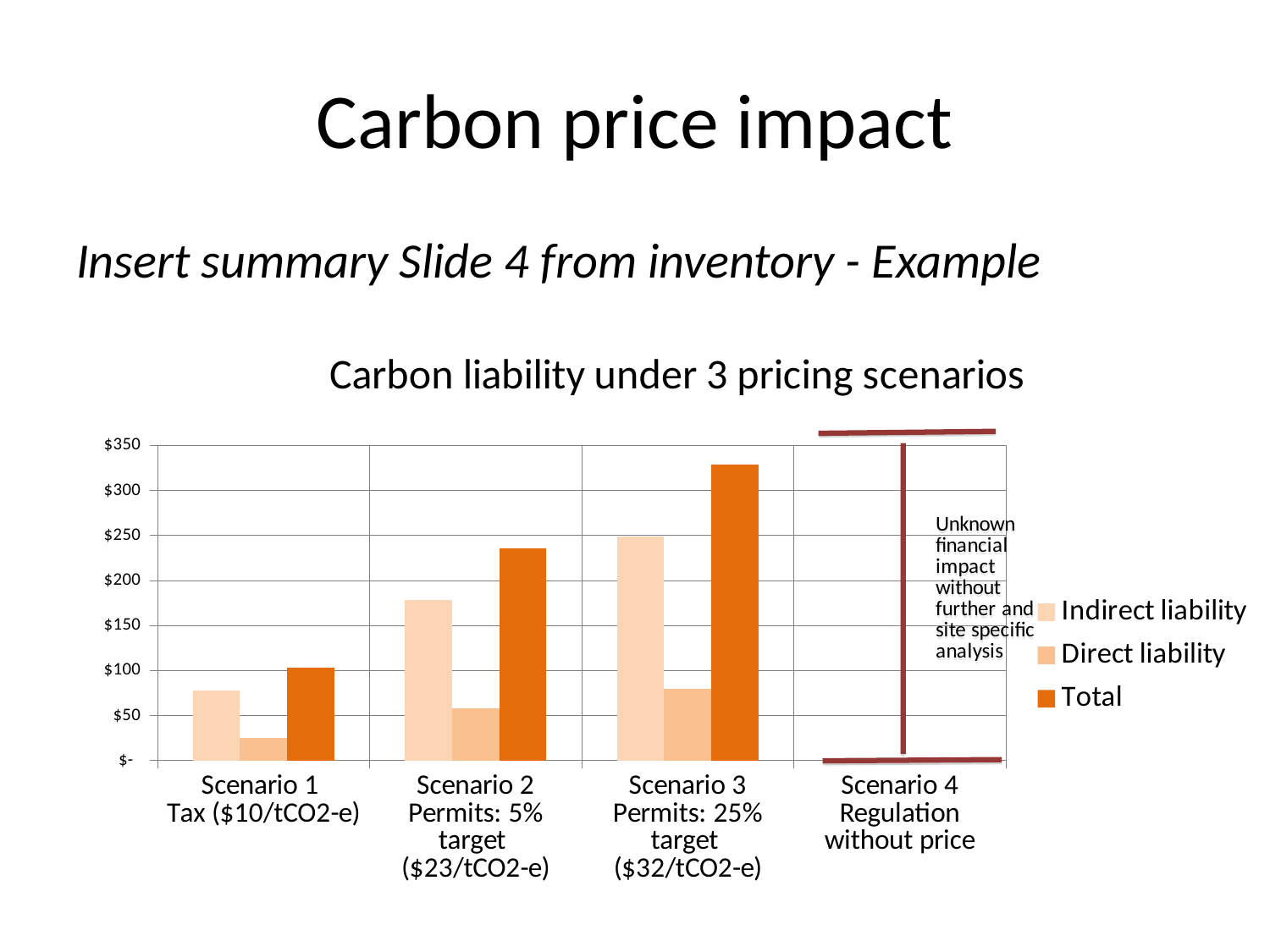

# Carbon price impact
Insert summary Slide 4 from inventory - Example

### Chart: Carbon liability under 3 pricing scenarios

| Category | Indirect liability | Direct liability | Total |
|---|---|---|---|
| Scenario 1
Tax ($10/tCO2-e) | 77.61 | 24.990000000000002 | 102.6 |
| Scenario 2
Permits: 5% target
($23/tCO2-e) | 178.503 | 57.477000000000004 | 235.98000000000027 |
| Scenario 3
Permits: 25% target
($32/tCO2-e) | 248.3520000000007 | 79.968 | 328.32 |
| Scenario 4 Regulation without price | None | None | None |